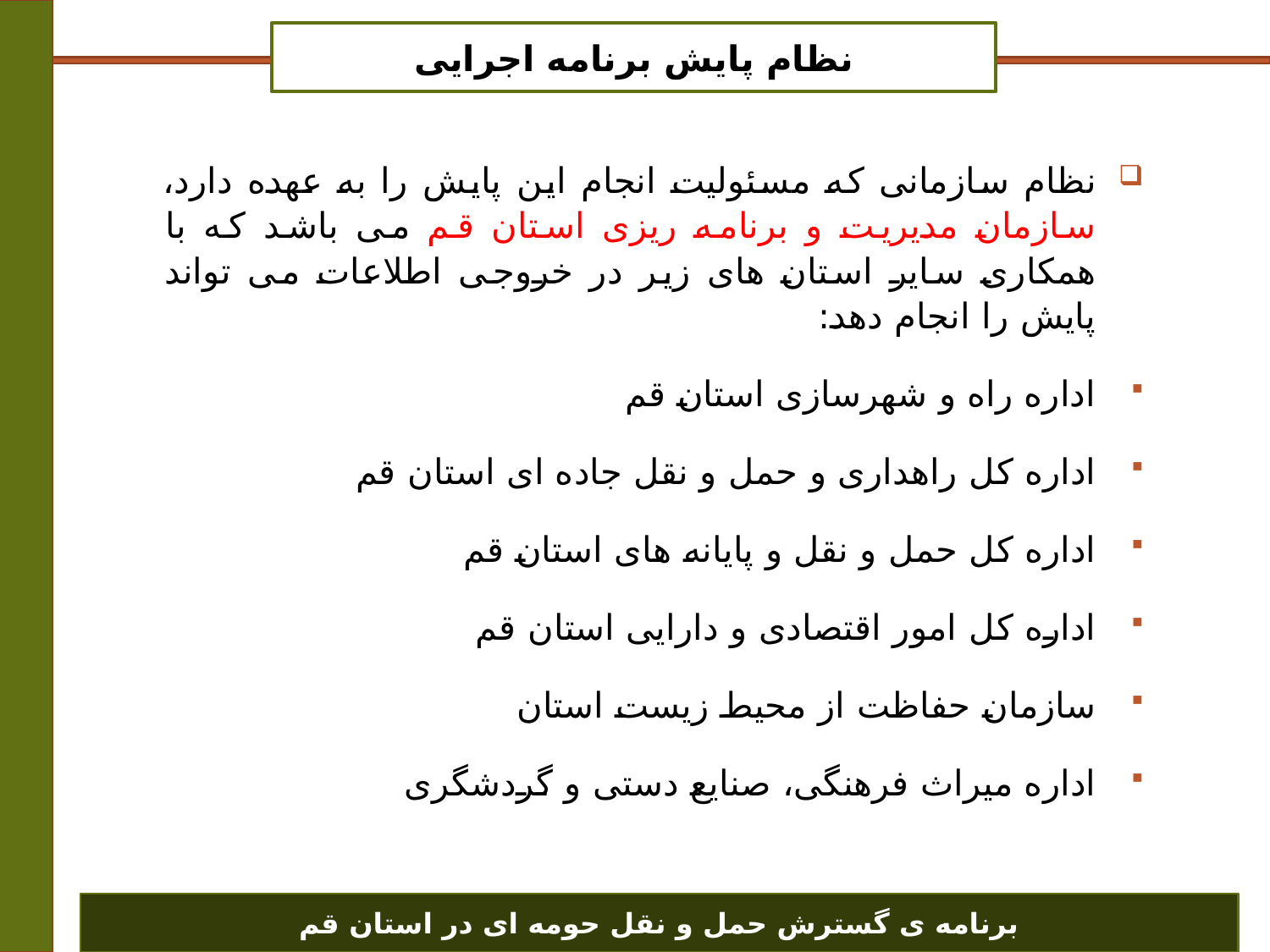

نظام پایش برنامه اجرایی

نظام سازمانی که مسئولیت انجام این پایش را به عهده دارد، سازمان مدیریت و برنامه ریزی استان قم می باشد که با همکاری سایر استان های زیر در خروجی اطلاعات می تواند پایش را انجام دهد:
اداره راه و شهرسازی استان قم
اداره کل راهداری و حمل و نقل جاده ای استان قم
اداره کل حمل و نقل و پایانه های استان قم
اداره کل امور اقتصادی و دارایی استان قم
سازمان حفاظت از محیط زیست استان
اداره میراث فرهنگی، صنایع دستی و گردشگری
برنامه ی گسترش حمل و نقل حومه ای در استان قم